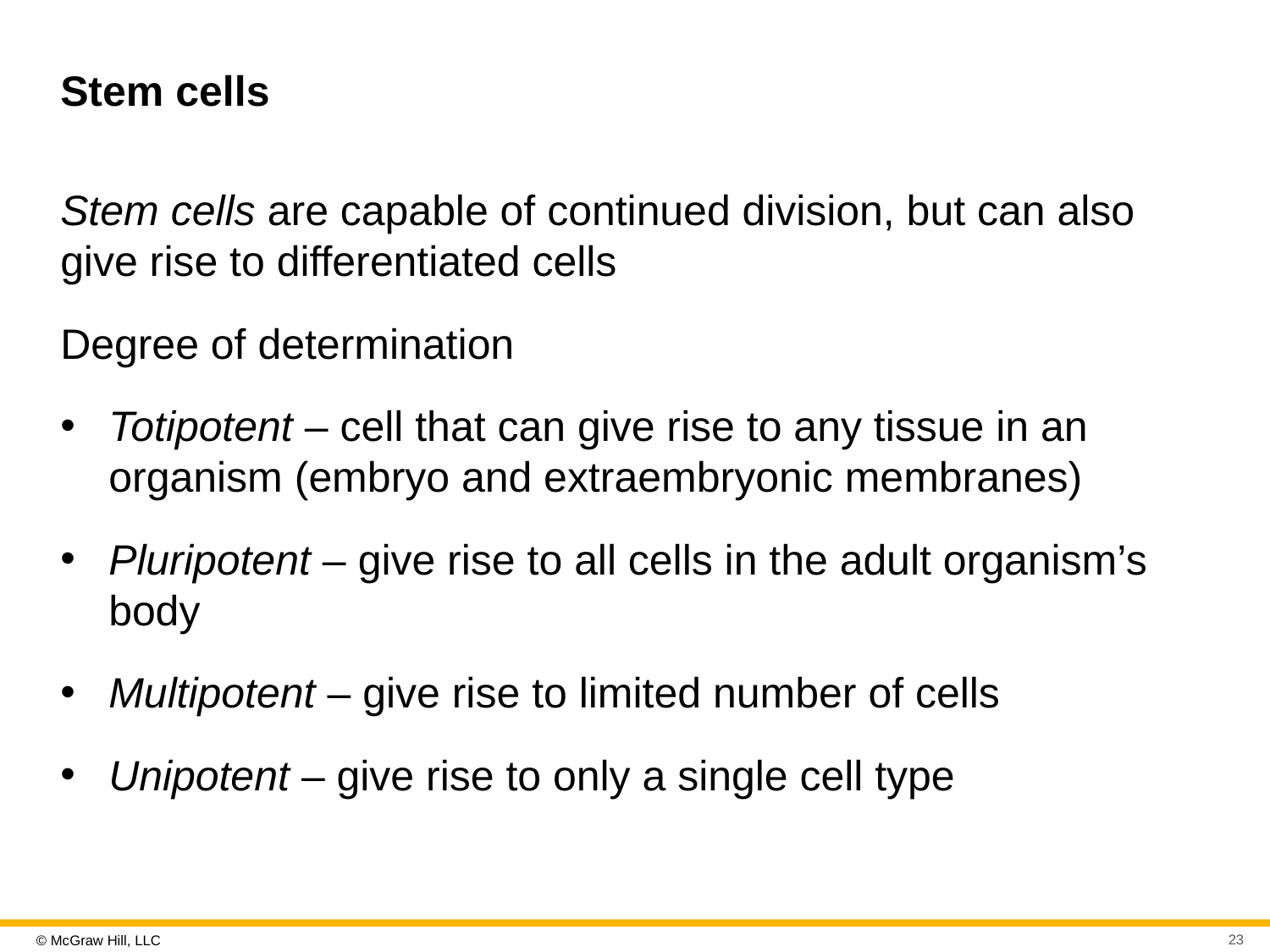

# Stem cells
Stem cells are capable of continued division, but can also give rise to differentiated cells
Degree of determination
Totipotent – cell that can give rise to any tissue in an organism (embryo and extraembryonic membranes)
Pluripotent – give rise to all cells in the adult organism’s body
Multipotent – give rise to limited number of cells
Unipotent – give rise to only a single cell type
23